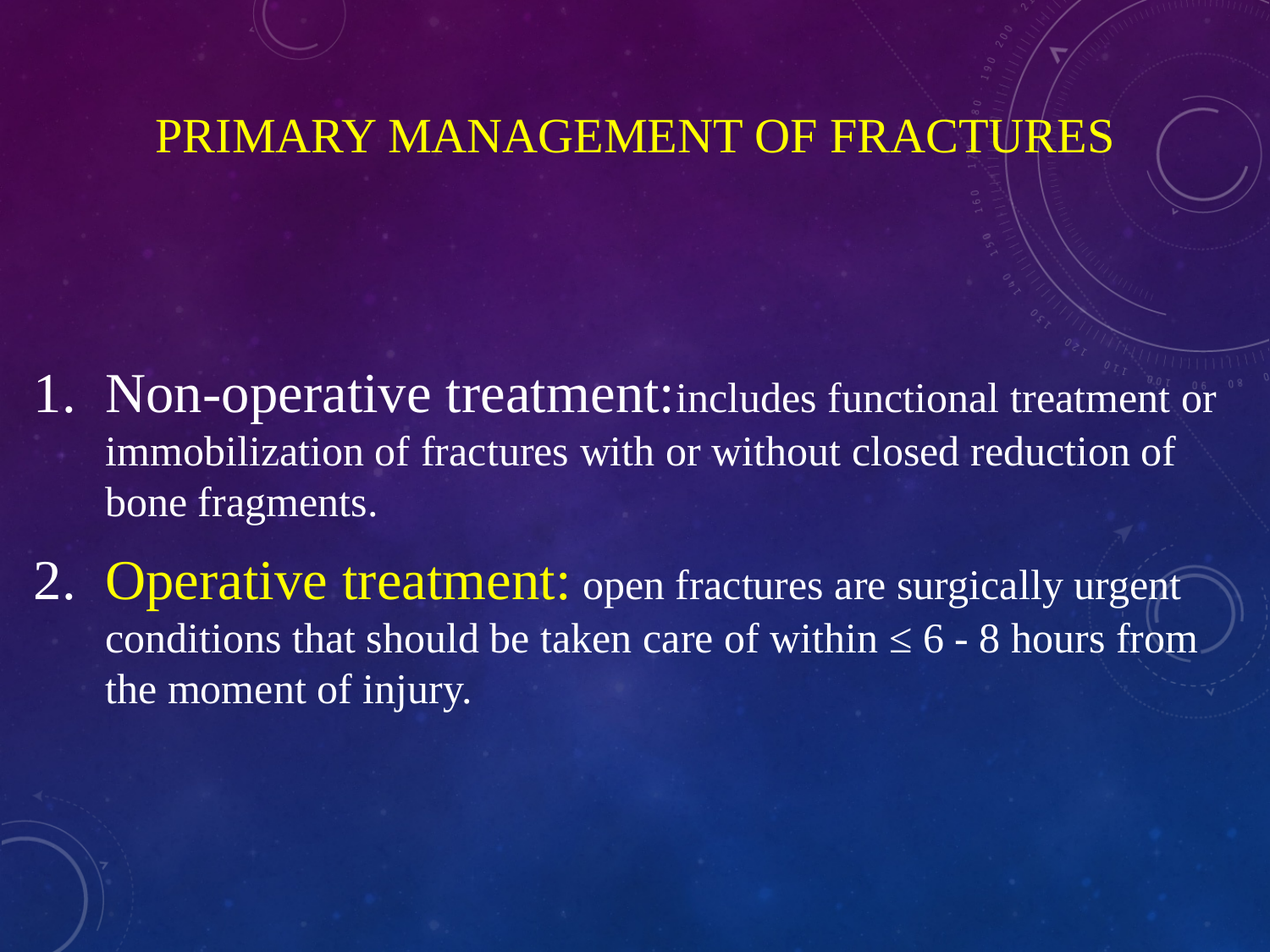

# Primary management of fractures
Non-operative treatment:includes functional treatment or immobilization of fractures with or without closed reduction of bone fragments.
Operative treatment: open fractures are surgically urgent conditions that should be taken care of within ≤ 6 - 8 hours from the moment of injury.